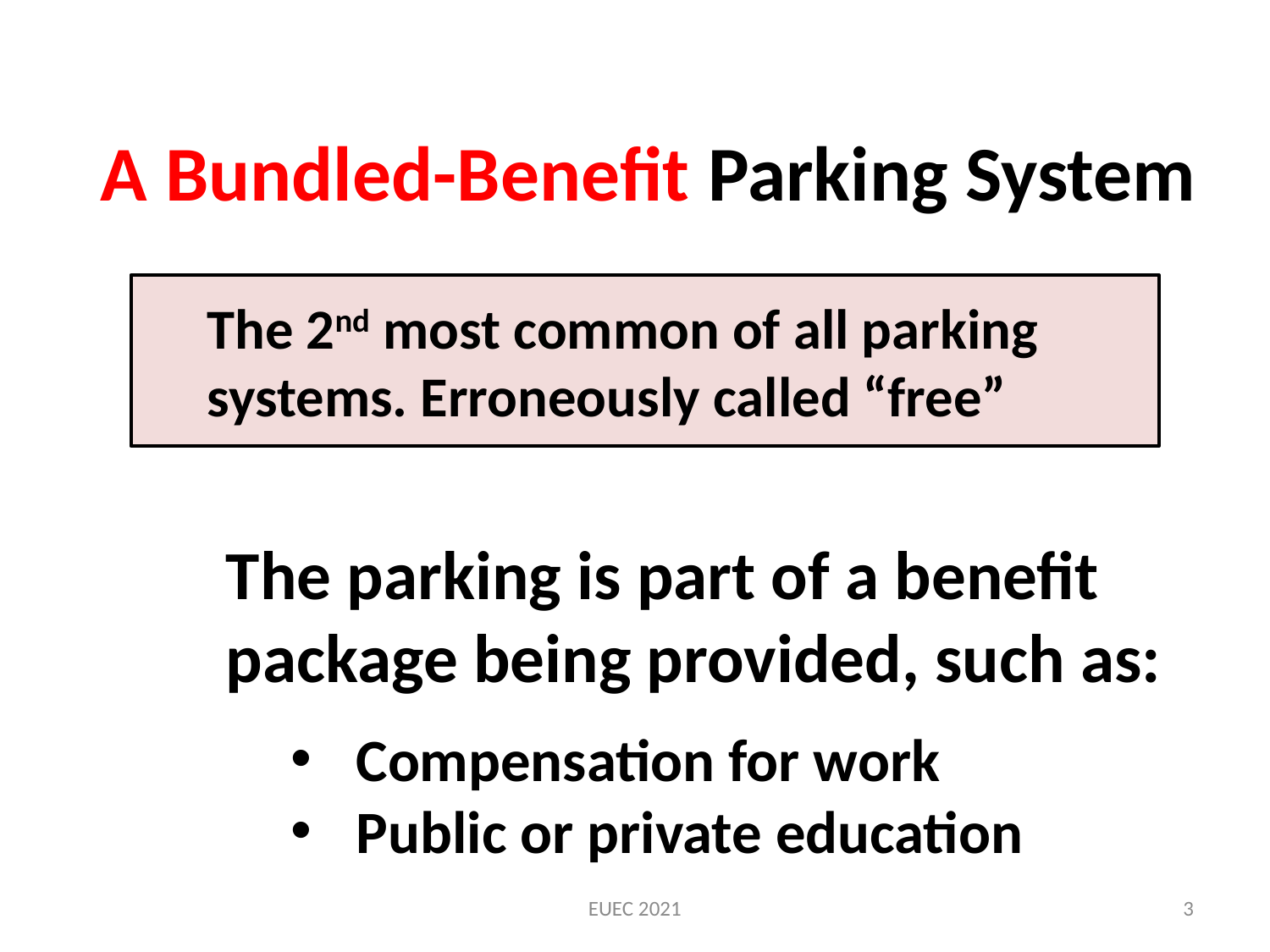

# A Bundled-Benefit Parking System
The 2nd most common of all parking systems. Erroneously called “free”
The parking is part of a benefit package being provided, such as:

Compensation for work
Public or private education
EUEC 2021
3